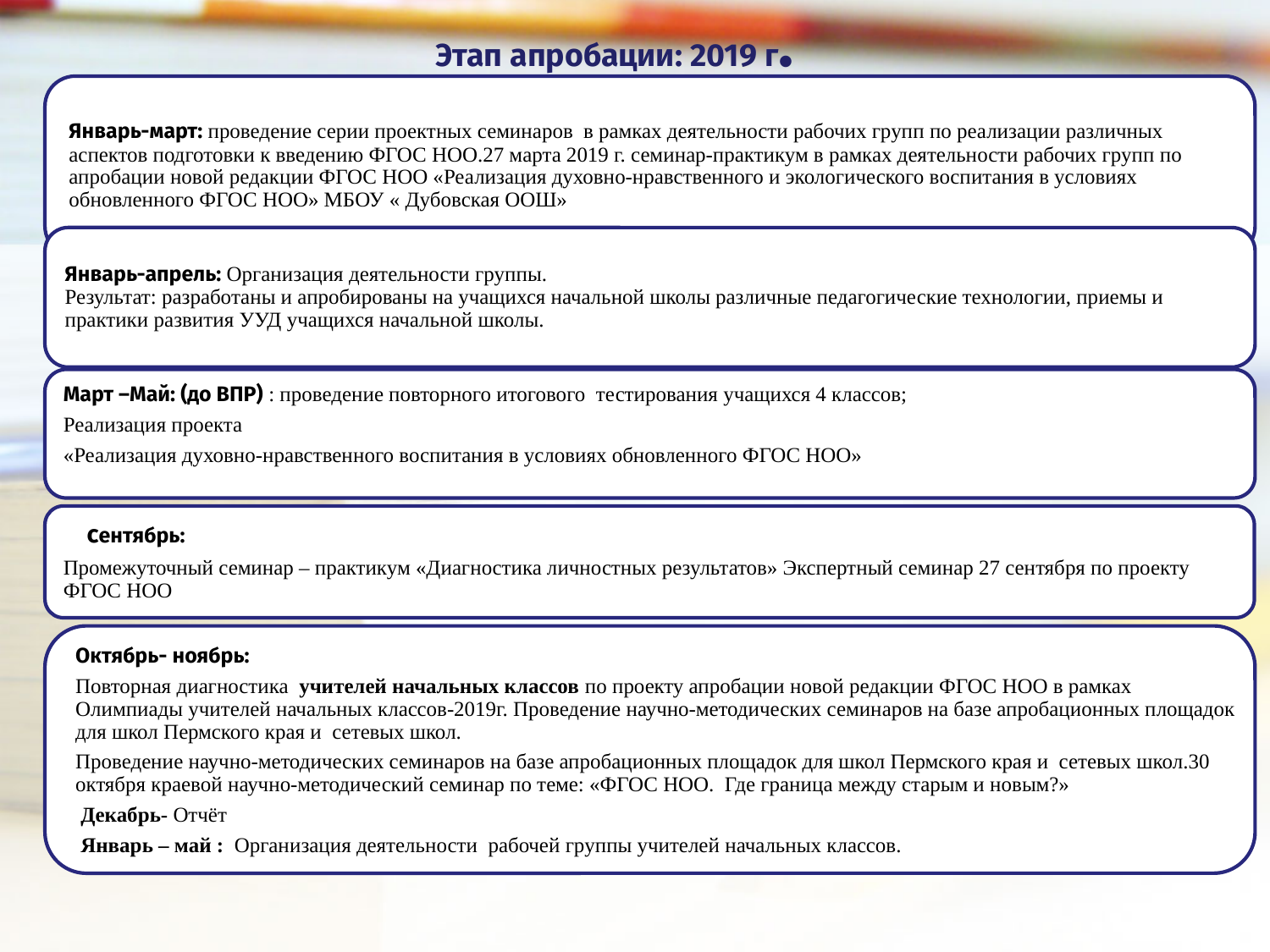

# Этап апробации: 2019 г.
Январь-март: проведение серии проектных семинаров  в рамках деятельности рабочих групп по реализации различных аспектов подготовки к введению ФГОС НОО.27 марта 2019 г. семинар-практикум в рамках деятельности рабочих групп по апробации новой редакции ФГОС НОО «Реализация духовно-нравственного и экологического воспитания в условиях обновленного ФГОС НОО» МБОУ « Дубовская ООШ»
Январь-апрель: Организация деятельности группы.
Результат: разработаны и апробированы на учащихся начальной школы различные педагогические технологии, приемы и практики развития УУД учащихся начальной школы.

Март –Май: (до ВПР) : проведение повторного итогового  тестирования учащихся 4 классов;
Реализация проекта
«Реализация духовно-нравственного воспитания в условиях обновленного ФГОС НОО»

    сентябрь:
Промежуточный семинар – практикум «Диагностика личностных результатов» Экспертный семинар 27 сентября по проекту ФГОС НОО

Октябрь- ноябрь:
Повторная диагностика  учителей начальных классов по проекту апробации новой редакции ФГОС НОО в рамках Олимпиады учителей начальных классов-2019г. Проведение научно-методических семинаров на базе апробационных площадок для школ Пермского края и  сетевых школ.
Проведение научно-методических семинаров на базе апробационных площадок для школ Пермского края и  сетевых школ.30 октября краевой научно-методический семинар по теме: «ФГОС НОО.  Где граница между старым и новым?»
 Декабрь- Отчёт
 Январь – май :  Организация деятельности  рабочей группы учителей начальных классов.